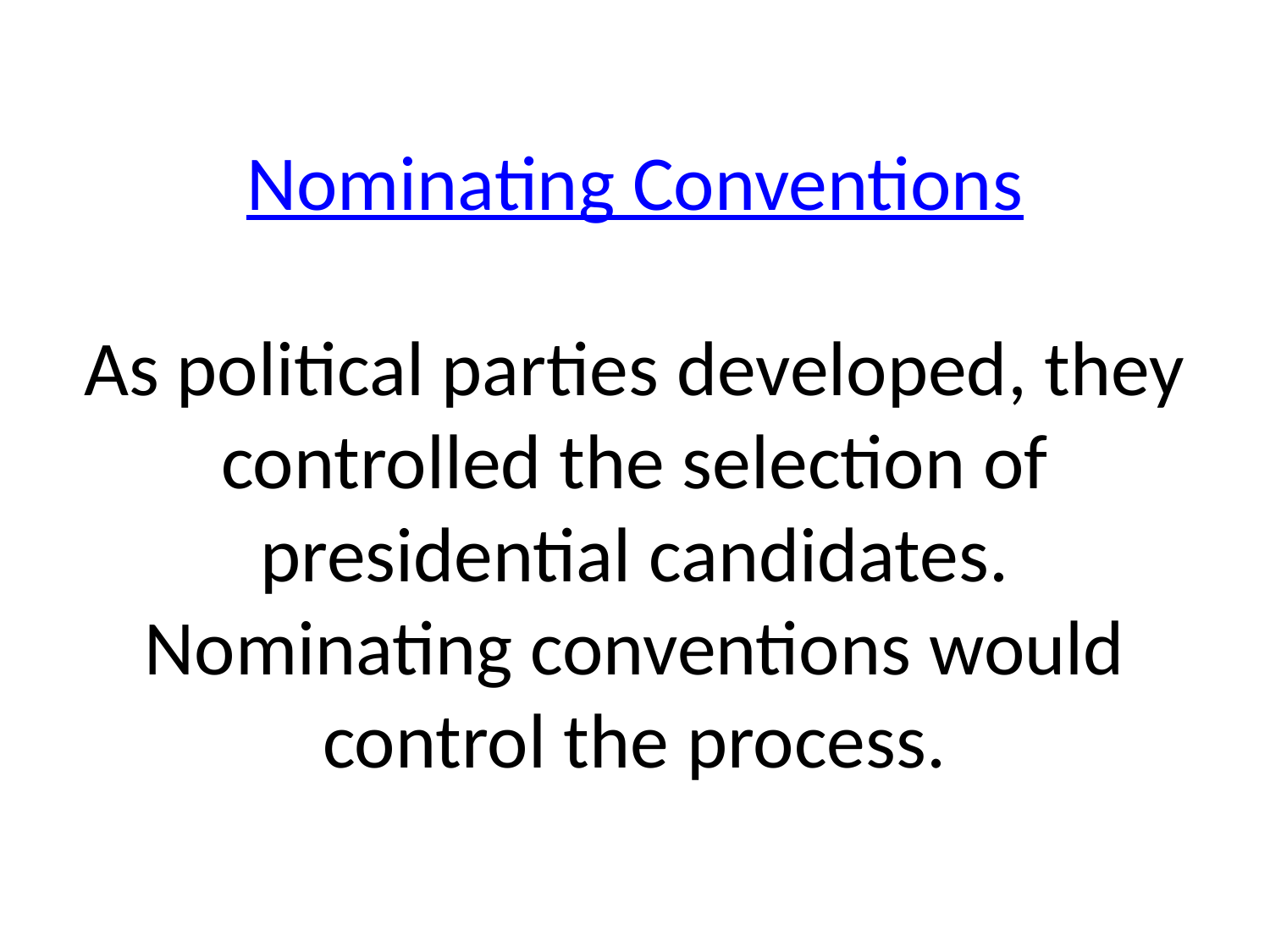

# Nominating Conventions As political parties developed, they controlled the selection of presidential candidates. Nominating conventions would control the process.